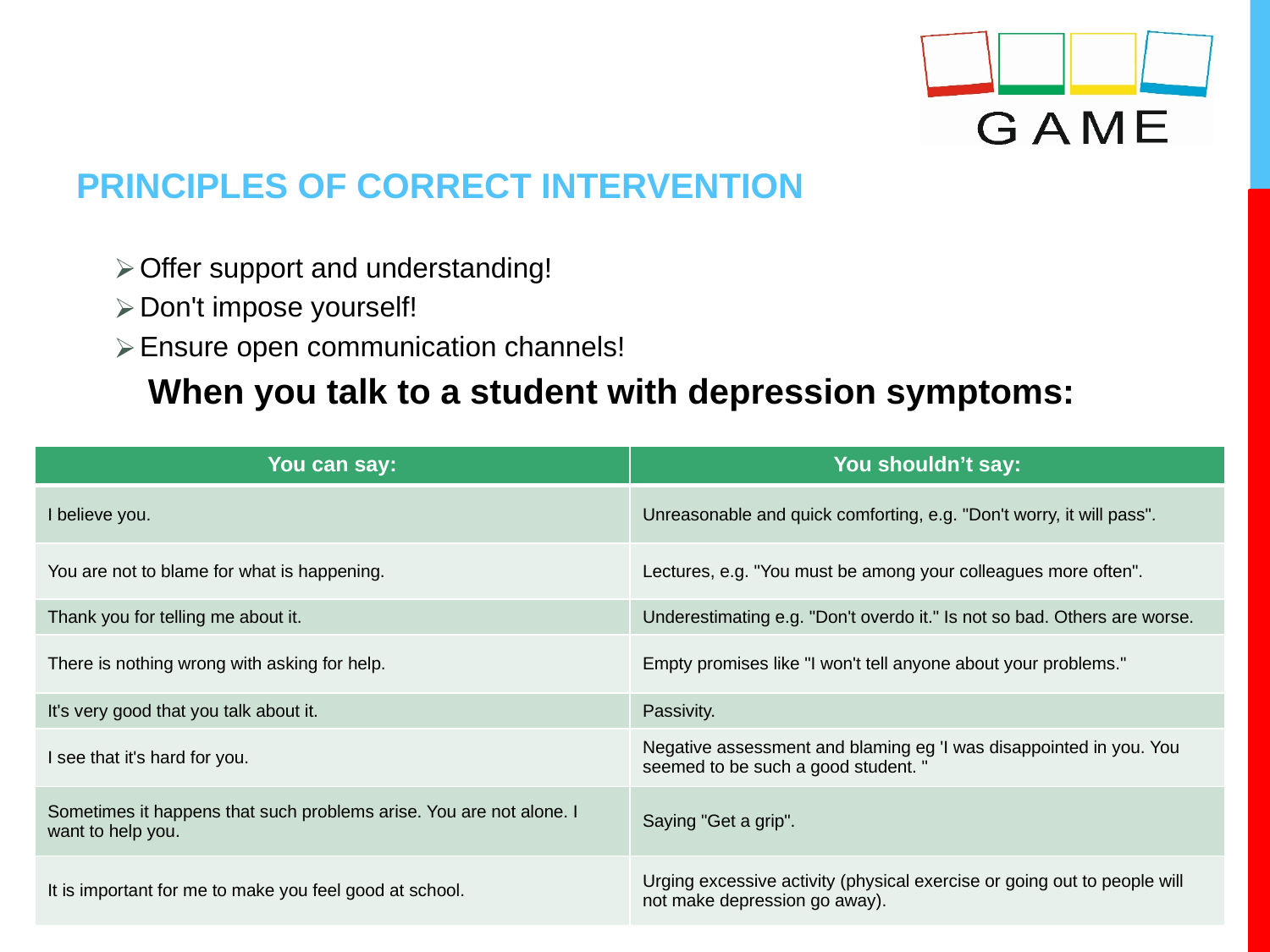

# PRINCIPLES OF CORRECT INTERVENTION
Offer support and understanding!
Don't impose yourself!
Ensure open communication channels!
When you talk to a student with depression symptoms:

| You can say: | You shouldn’t say: |
| --- | --- |
| I believe you. | Unreasonable and quick comforting, e.g. "Don't worry, it will pass". |
| You are not to blame for what is happening. | Lectures, e.g. "You must be among your colleagues more often". |
| Thank you for telling me about it. | Underestimating e.g. "Don't overdo it." Is not so bad. Others are worse. |
| There is nothing wrong with asking for help. | Empty promises like "I won't tell anyone about your problems." |
| It's very good that you talk about it. | Passivity. |
| I see that it's hard for you. | Negative assessment and blaming eg 'I was disappointed in you. You seemed to be such a good student. " |
| Sometimes it happens that such problems arise. You are not alone. I want to help you. | Saying "Get a grip". |
| It is important for me to make you feel good at school. | Urging excessive activity (physical exercise or going out to people will not make depression go away). |